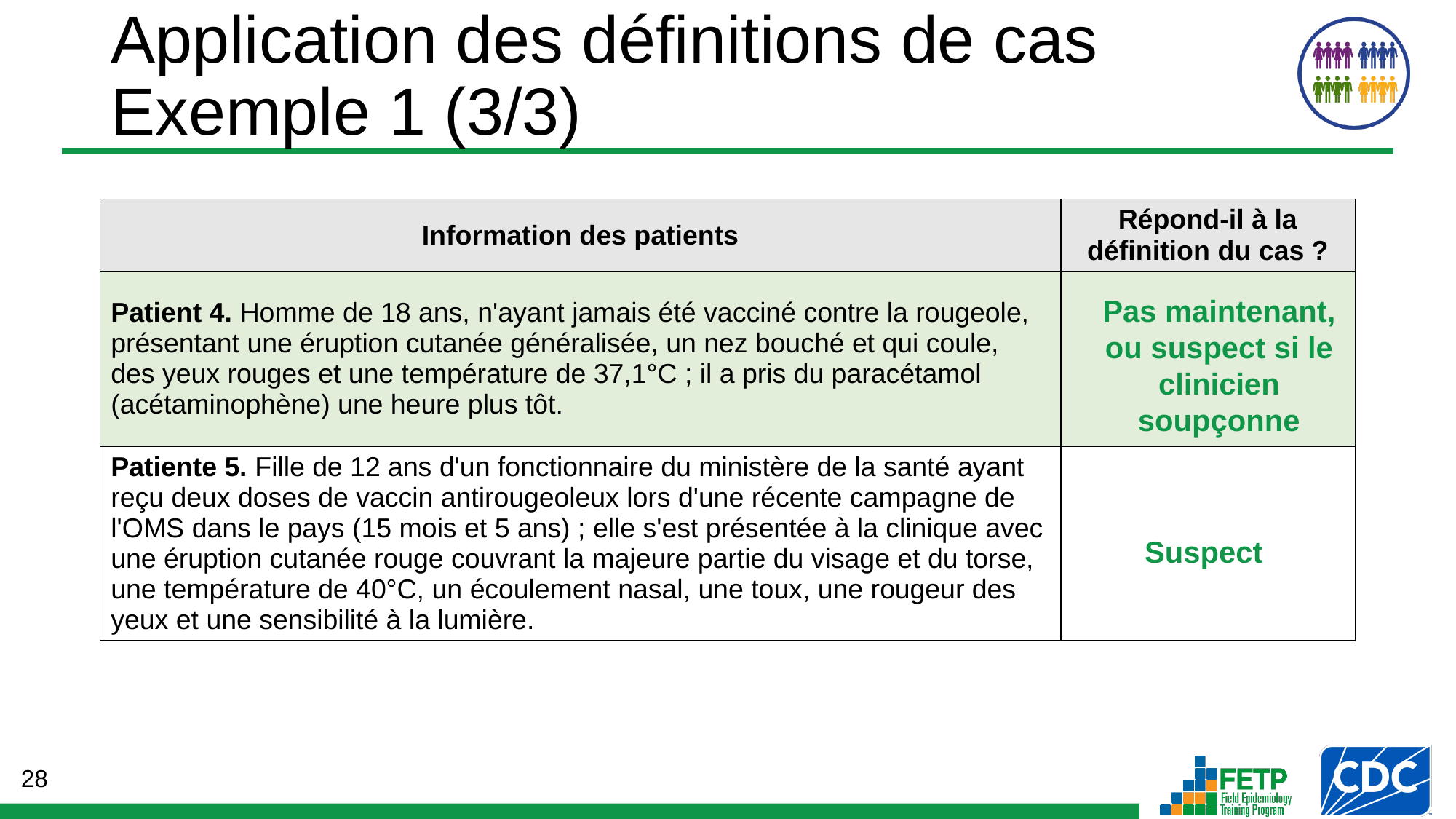

Application des définitions de cas
Exemple 1 (3/3)
| Information des patients | Répond-il à la définition du cas ? |
| --- | --- |
| Patient 4. Homme de 18 ans, n'ayant jamais été vacciné contre la rougeole, présentant une éruption cutanée généralisée, un nez bouché et qui coule, des yeux rouges et une température de 37,1°C ; il a pris du paracétamol (acétaminophène) une heure plus tôt. |  |
| Patiente 5. Fille de 12 ans d'un fonctionnaire du ministère de la santé ayant reçu deux doses de vaccin antirougeoleux lors d'une récente campagne de l'OMS dans le pays (15 mois et 5 ans) ; elle s'est présentée à la clinique avec une éruption cutanée rouge couvrant la majeure partie du visage et du torse, une température de 40°C, un écoulement nasal, une toux, une rougeur des yeux et une sensibilité à la lumière. |  |
Pas maintenant, ou suspect si le clinicien soupçonne
Suspect